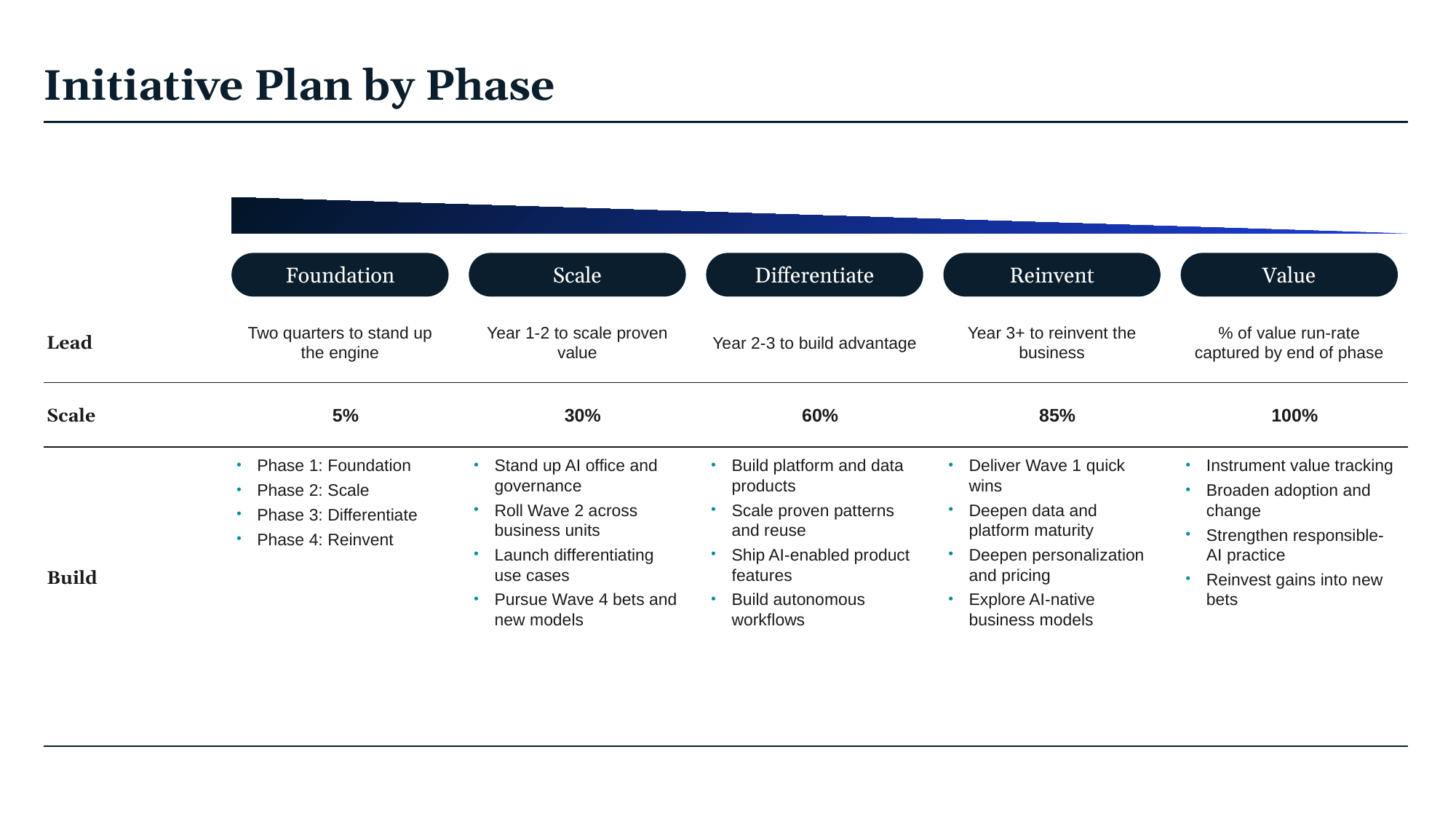

# Initiative Plan by Phase

Foundation
Scale
Differentiate
Reinvent
Value
Lead
Two quarters to stand up the engine
Year 1-2 to scale proven value
Year 2-3 to build advantage
Year 3+ to reinvent the business
% of value run-rate captured by end of phase
Scale
5%
30%
60%
85%
100%
Build
Phase 1: Foundation
Phase 2: Scale
Phase 3: Differentiate
Phase 4: Reinvent
Stand up AI office and governance
Roll Wave 2 across business units
Launch differentiating use cases
Pursue Wave 4 bets and new models
Build platform and data products
Scale proven patterns and reuse
Ship AI-enabled product features
Build autonomous workflows
Deliver Wave 1 quick wins
Deepen data and platform maturity
Deepen personalization and pricing
Explore AI-native business models
Instrument value tracking
Broaden adoption and change
Strengthen responsible-AI practice
Reinvest gains into new bets